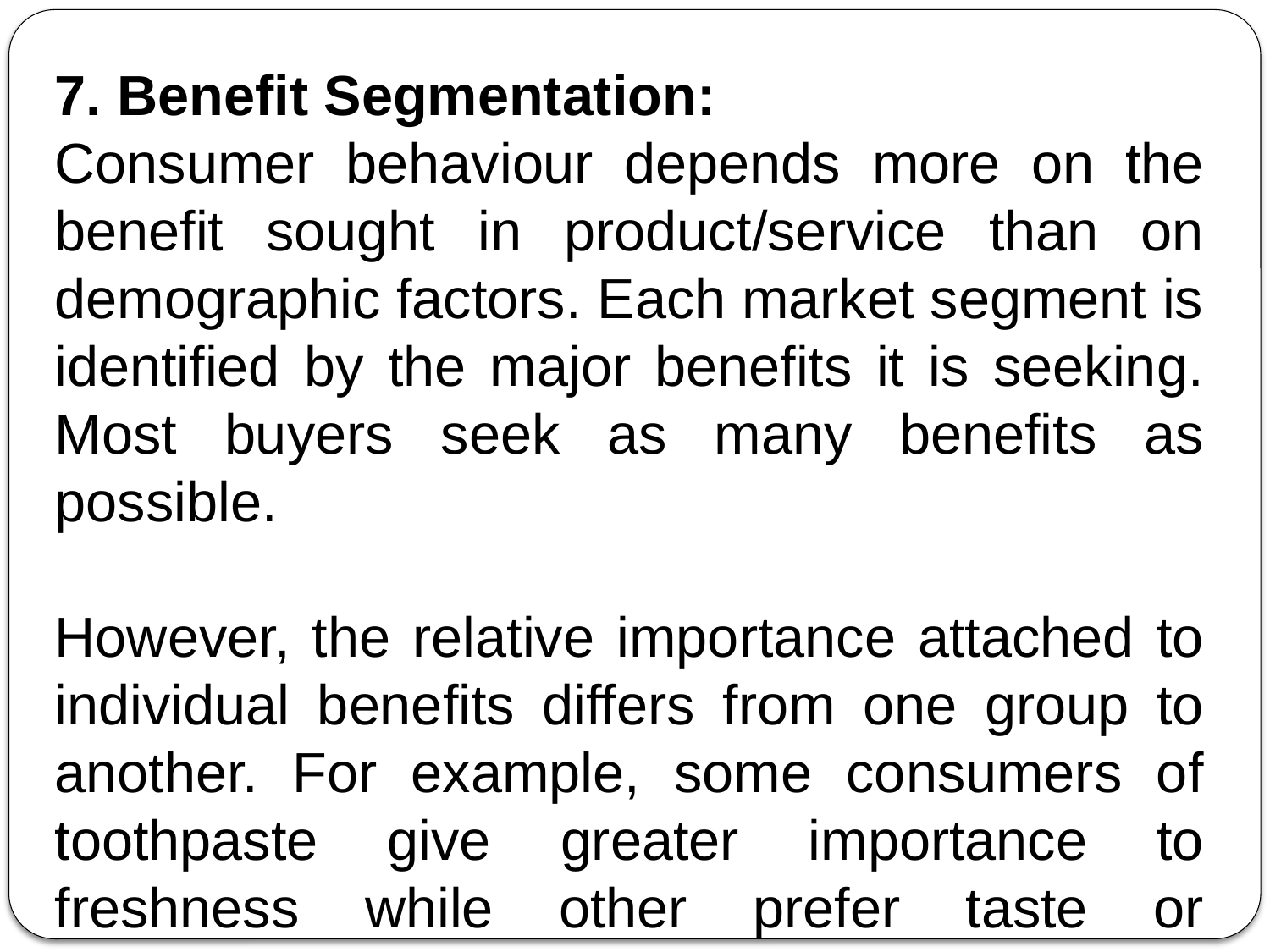

7. Benefit Segmentation:
Consumer behaviour depends more on the benefit sought in product/service than on demographic factors. Each market segment is identified by the major benefits it is seeking. Most buyers seek as many benefits as possible.

However, the relative importance attached to individual benefits differs from one group to another. For example, some consumers of toothpaste give greater importance to freshness while other prefer taste or brightness of teeth.